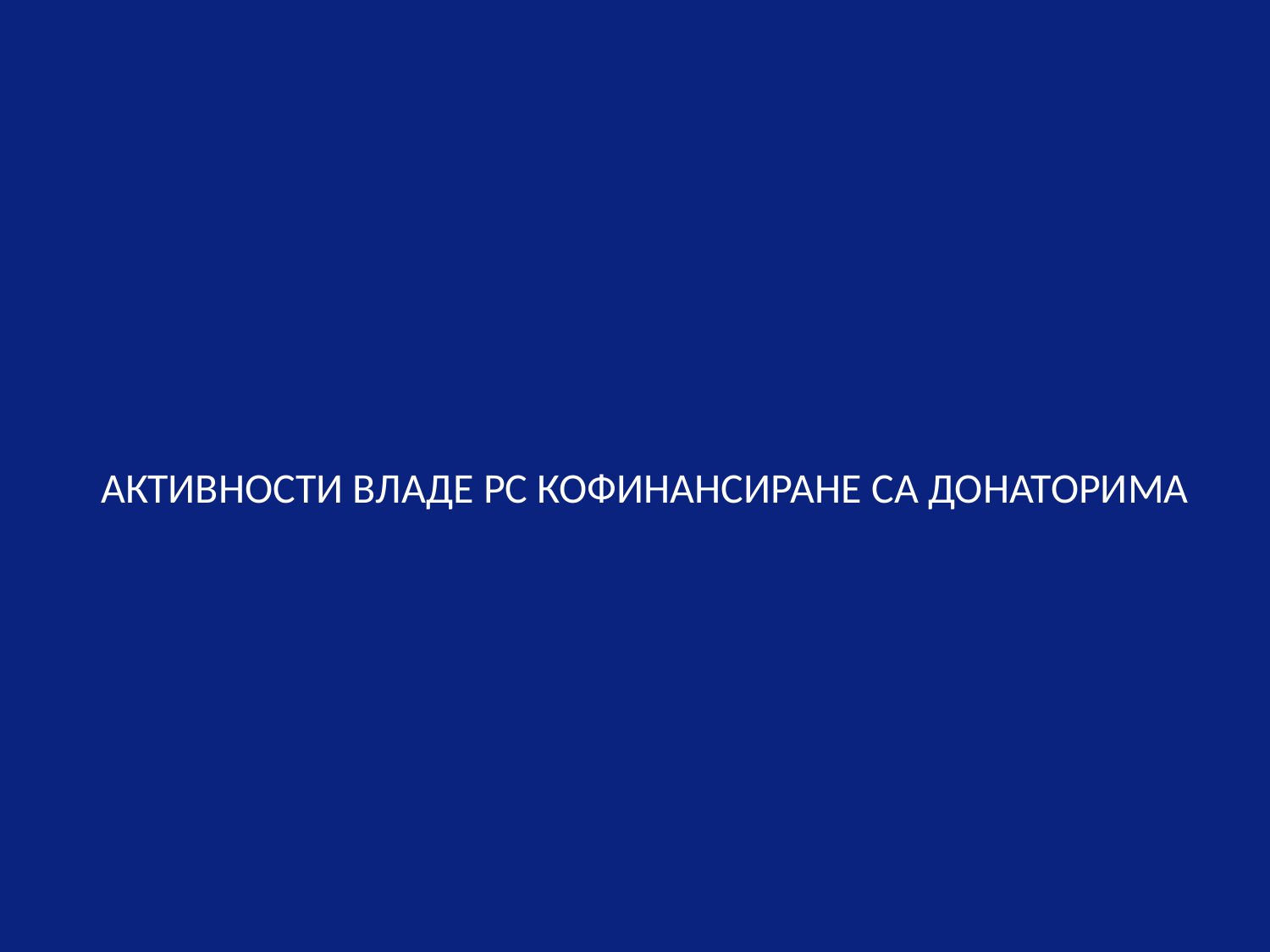

# АКТИВНОСТИ ВЛАДЕ РС КОФИНАНСИРАНЕ СА ДОНАТОРИМА